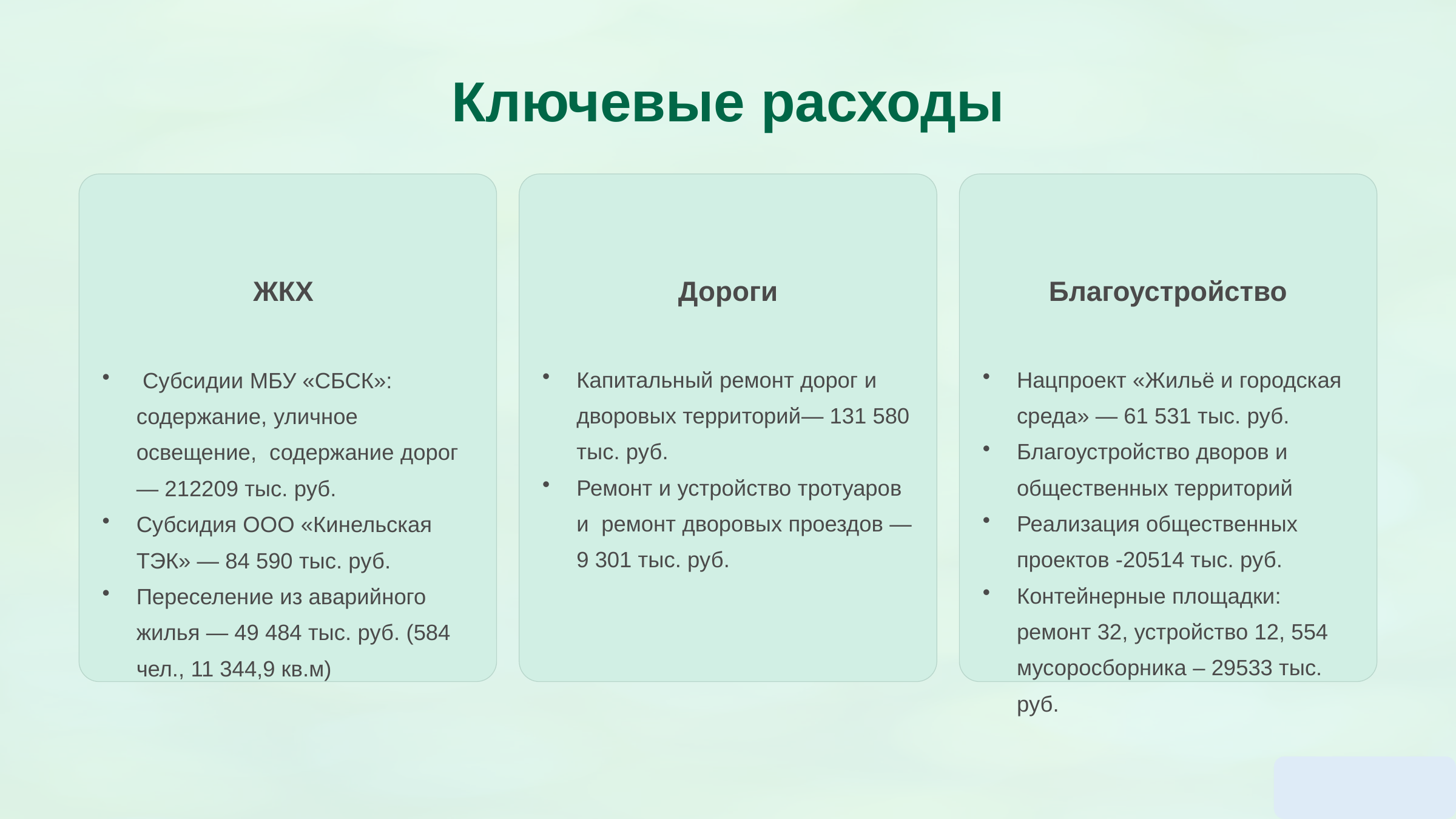

Ключевые расходы

ЖКХ
Дороги
Благоустройство

 Субсидии МБУ «СБСК»: содержание, уличное освещение,  содержание дорог — 212209 тыс. руб.
Субсидия ООО «Кинельская ТЭК» — 84 590 тыс. руб.
Переселение из аварийного жилья — 49 484 тыс. руб. (584 чел., 11 344,9 кв.м)
Капитальный ремонт дорог и дворовых территорий— 131 580 тыс. руб.
Ремонт и устройство тротуаров и  ремонт дворовых проездов — 9 301 тыс. руб.
Нацпроект «Жильё и городская среда» — 61 531 тыс. руб.
Благоустройство дворов и общественных территорий
Реализация общественных проектов -20514 тыс. руб.
Контейнерные площадки: ремонт 32, устройство 12, 554 мусоросборника – 29533 тыс. руб.